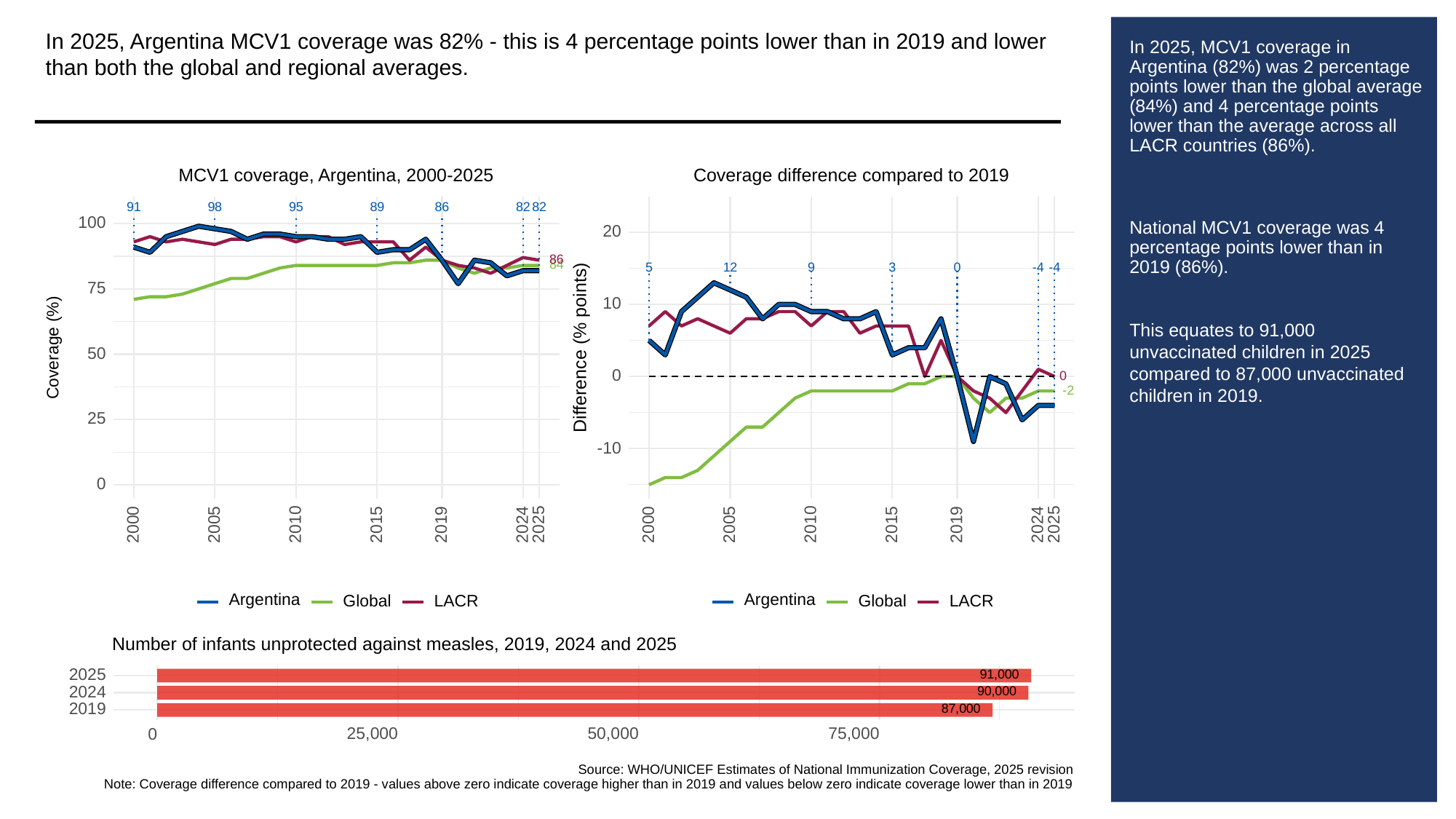

In 2025, Argentina MCV1 coverage was 82% - this is 4 percentage points lower than in 2019 and lower than both the global and regional averages.
# In 2025, MCV1 coverage in Argentina (82%) was 2 percentage points lower than the global average (84%) and 4 percentage points lower than the average across all LACR countries (86%).

National MCV1 coverage was 4 percentage points lower than in 2019 (86%).

This equates to 91,000 unvaccinated children in 2025 compared to 87,000 unvaccinated children in 2019.

MCV1 coverage, Argentina, 2000-2025
Coverage difference compared to 2019

91
98
95
89
86
82
82
100

20

86

84
3
9
0
12
5
-4
-4

75

10

Difference (% points)
Coverage (%)

50

0
0

-2

25

-10

0

2000
2005
2010
2015
2019
2024
2025
2000
2005
2010
2015
2019
2024
2025
Argentina
Argentina
Global
LACR
Global
LACR

Number of infants unprotected against measles, 2019, 2024 and 2025

91,000
2025

90,000
2024

87,000
2019

25,000
50,000
75,000
0
Source: WHO/UNICEF Estimates of National Immunization Coverage, 2025 revision
Note: Coverage difference compared to 2019 - values above zero indicate coverage higher than in 2019 and values below zero indicate coverage lower than in 2019